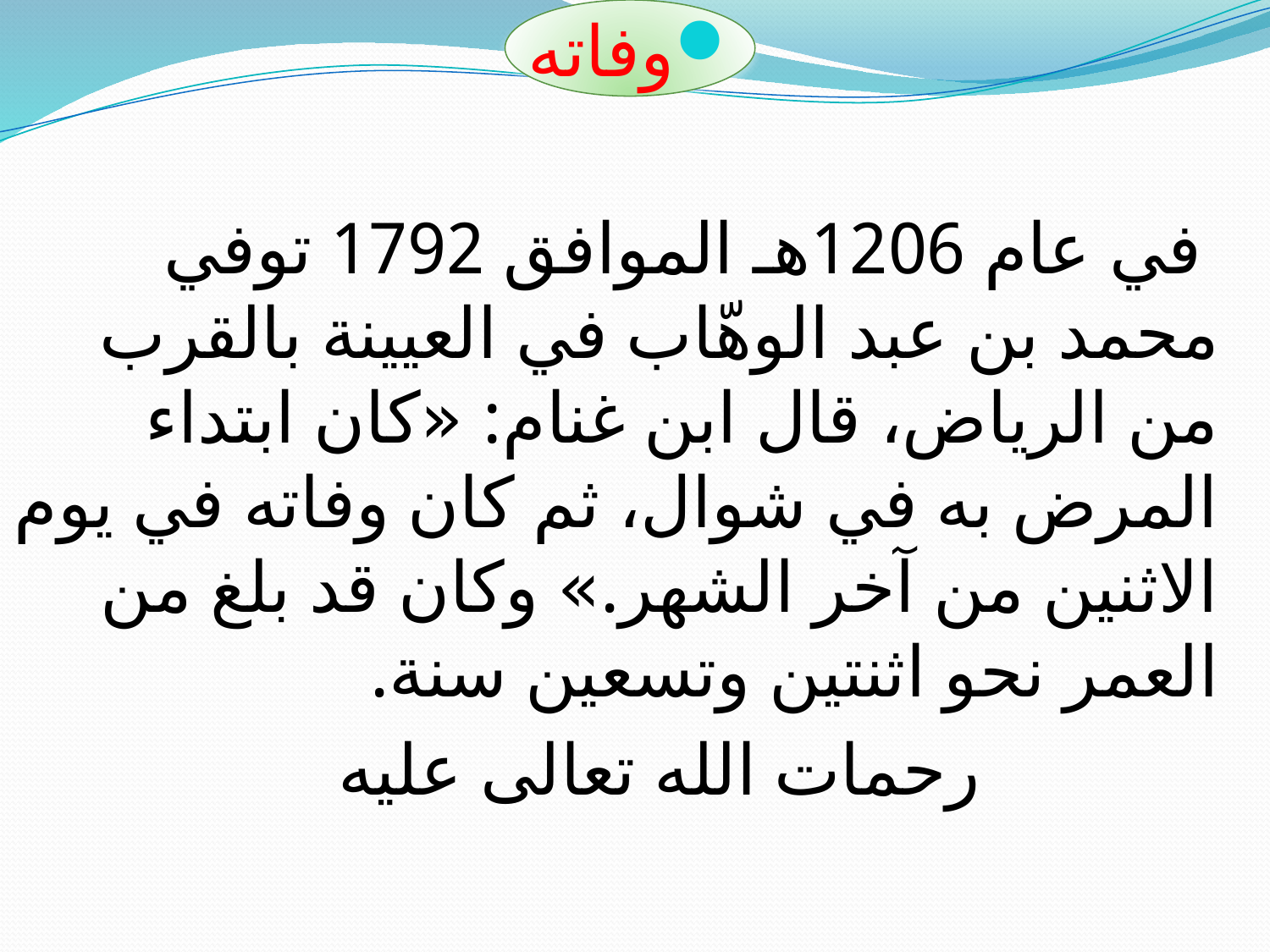

وفاته

   في عام 1206هـ الموافق 1792 توفي محمد بن عبد الوهّاب في العيينة بالقرب من الرياض، قال ابن غنام: «كان ابتداء المرض به في شوال، ثم كان وفاته في يوم الاثنين من آخر الشهر.» وكان قد بلغ من العمر نحو اثنتين وتسعين سنة.
               رحمات الله تعالى عليه